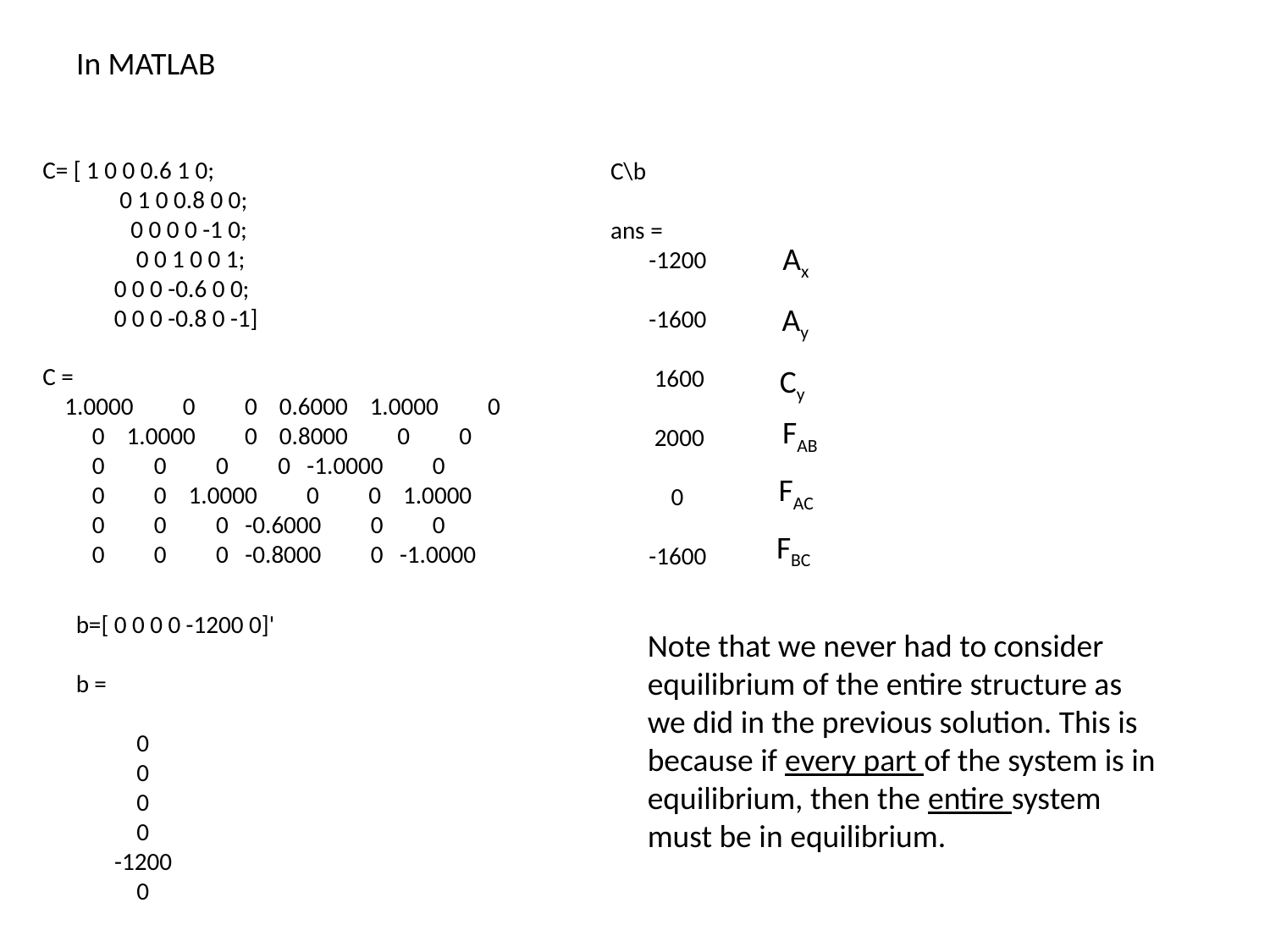

In MATLAB
C= [ 1 0 0 0.6 1 0;
              0 1 0 0.8 0 0;
                0 0 0 0 -1 0;
                 0 0 1 0 0 1;
             0 0 0 -0.6 0 0;
             0 0 0 -0.8 0 -1]

C =
    1.0000         0         0    0.6000    1.0000         0
         0    1.0000         0    0.8000         0         0
         0         0         0         0   -1.0000         0
         0         0    1.0000         0         0    1.0000
         0         0         0   -0.6000         0         0
         0         0         0   -0.8000         0   -1.0000

C\b

ans =
       -1200

       -1600

        1600

        2000

           0

       -1600
Ax
Ay
Cy
FAB
FAC
FBC
b=[ 0 0 0 0 -1200 0]'

b =

           0
           0
           0
           0
       -1200
           0
Note that we never had to consider equilibrium of the entire structure as we did in the previous solution. This is because if every part of the system is in equilibrium, then the entire system  must be in equilibrium.